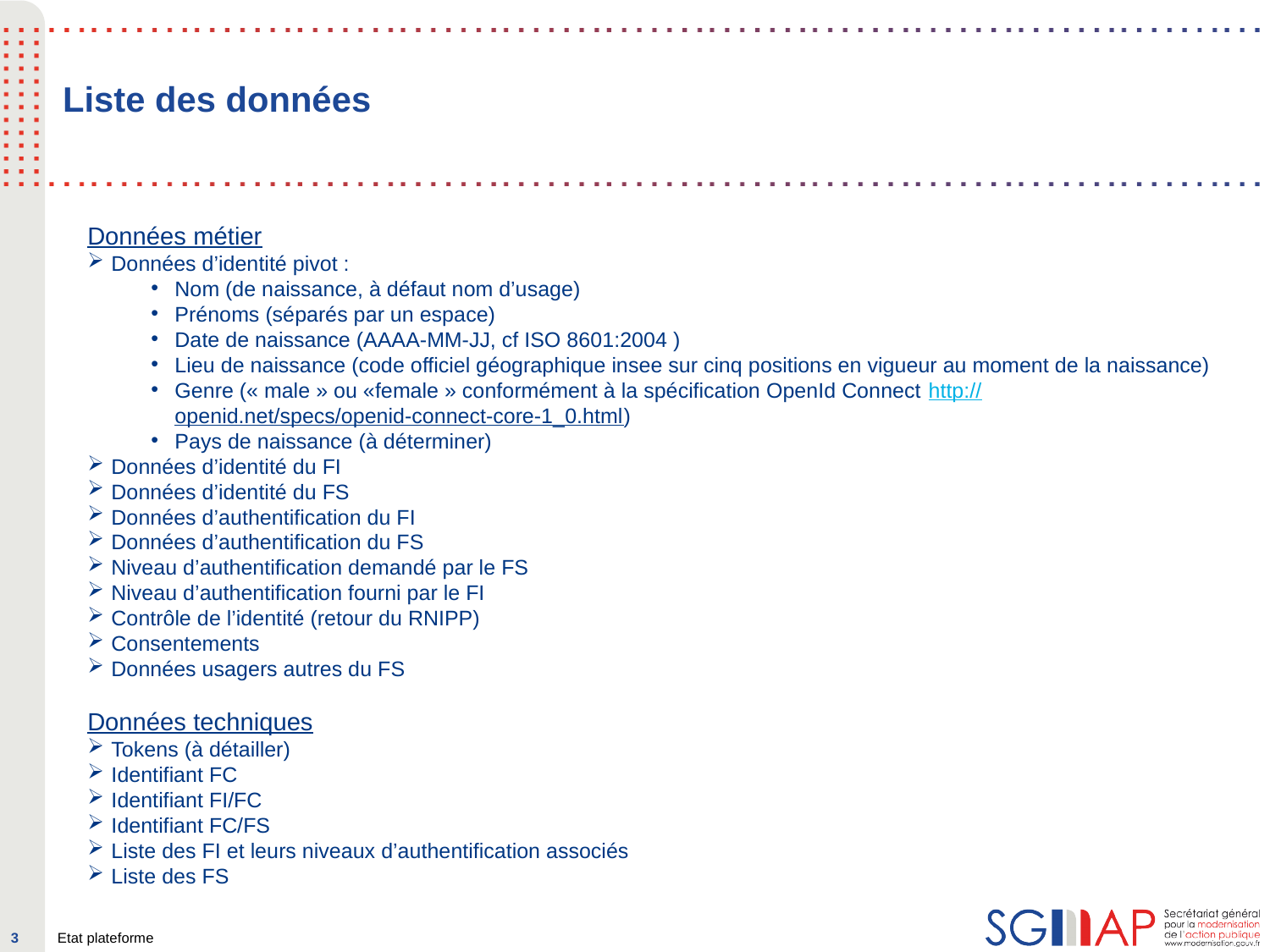

# Liste des données
Données métier
Données d’identité pivot :
Nom (de naissance, à défaut nom d’usage)
Prénoms (séparés par un espace)
Date de naissance (AAAA-MM-JJ, cf ISO 8601:2004 )
Lieu de naissance (code officiel géographique insee sur cinq positions en vigueur au moment de la naissance)
Genre (« male » ou «female » conformément à la spécification OpenId Connect http://openid.net/specs/openid-connect-core-1_0.html)
Pays de naissance (à déterminer)
Données d’identité du FI
Données d’identité du FS
Données d’authentification du FI
Données d’authentification du FS
Niveau d’authentification demandé par le FS
Niveau d’authentification fourni par le FI
Contrôle de l’identité (retour du RNIPP)
Consentements
Données usagers autres du FS

Données techniques
Tokens (à détailler)
Identifiant FC
Identifiant FI/FC
Identifiant FC/FS
Liste des FI et leurs niveaux d’authentification associés
Liste des FS